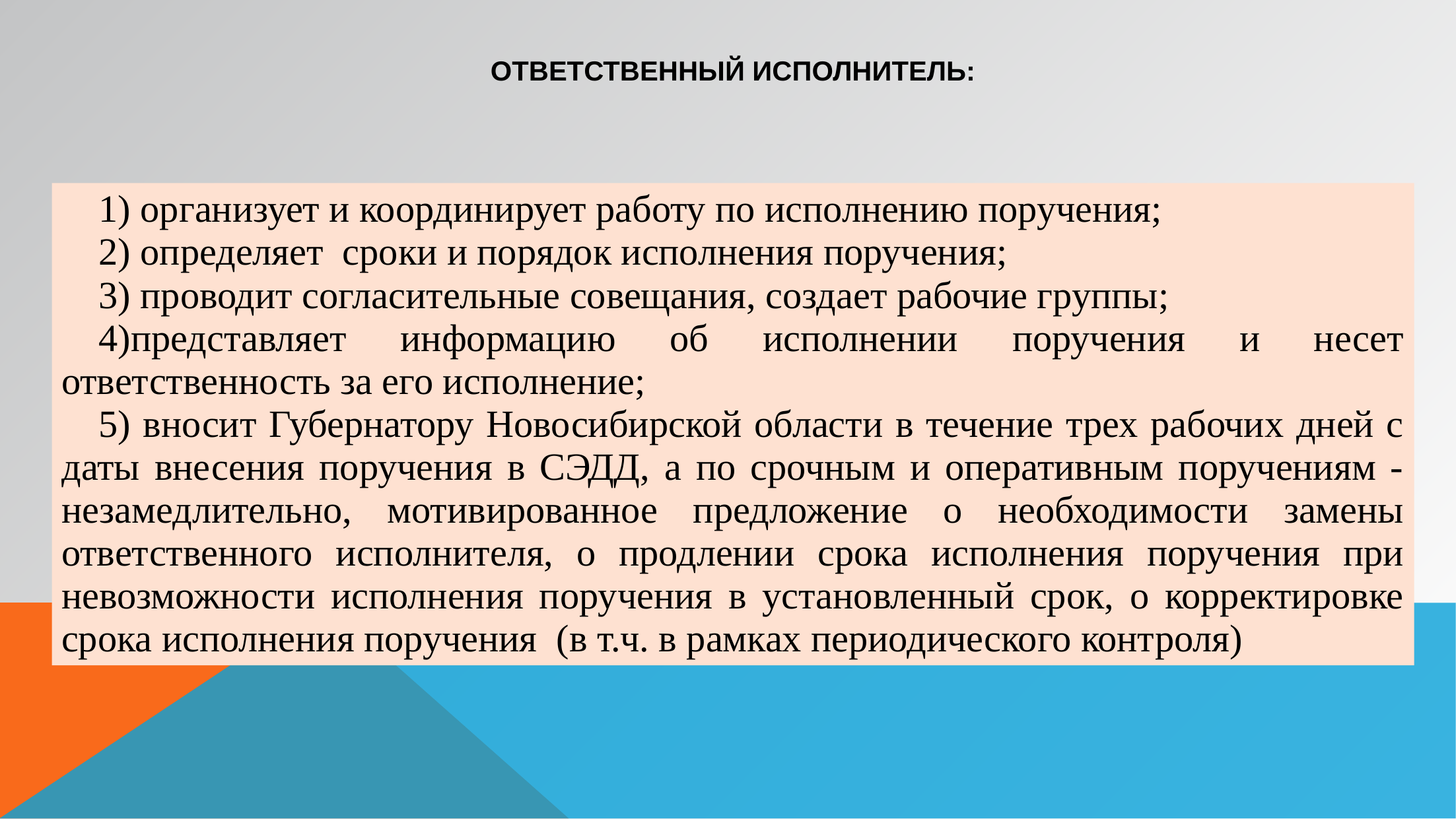

Ответственный исполнитель:
1) организует и координирует работу по исполнению поручения;
2) определяет  сроки и порядок исполнения поручения;
3) проводит согласительные совещания, создает рабочие группы;
4)представляет информацию об исполнении поручения и несет ответственность за его исполнение;
5) вносит Губернатору Новосибирской области в течение трех рабочих дней с даты внесения поручения в СЭДД, а по срочным и оперативным поручениям - незамедлительно, мотивированное предложение о необходимости замены ответственного исполнителя, о продлении срока исполнения поручения при невозможности исполнения поручения в установленный срок, о корректировке срока исполнения поручения  (в т.ч. в рамках периодического контроля)